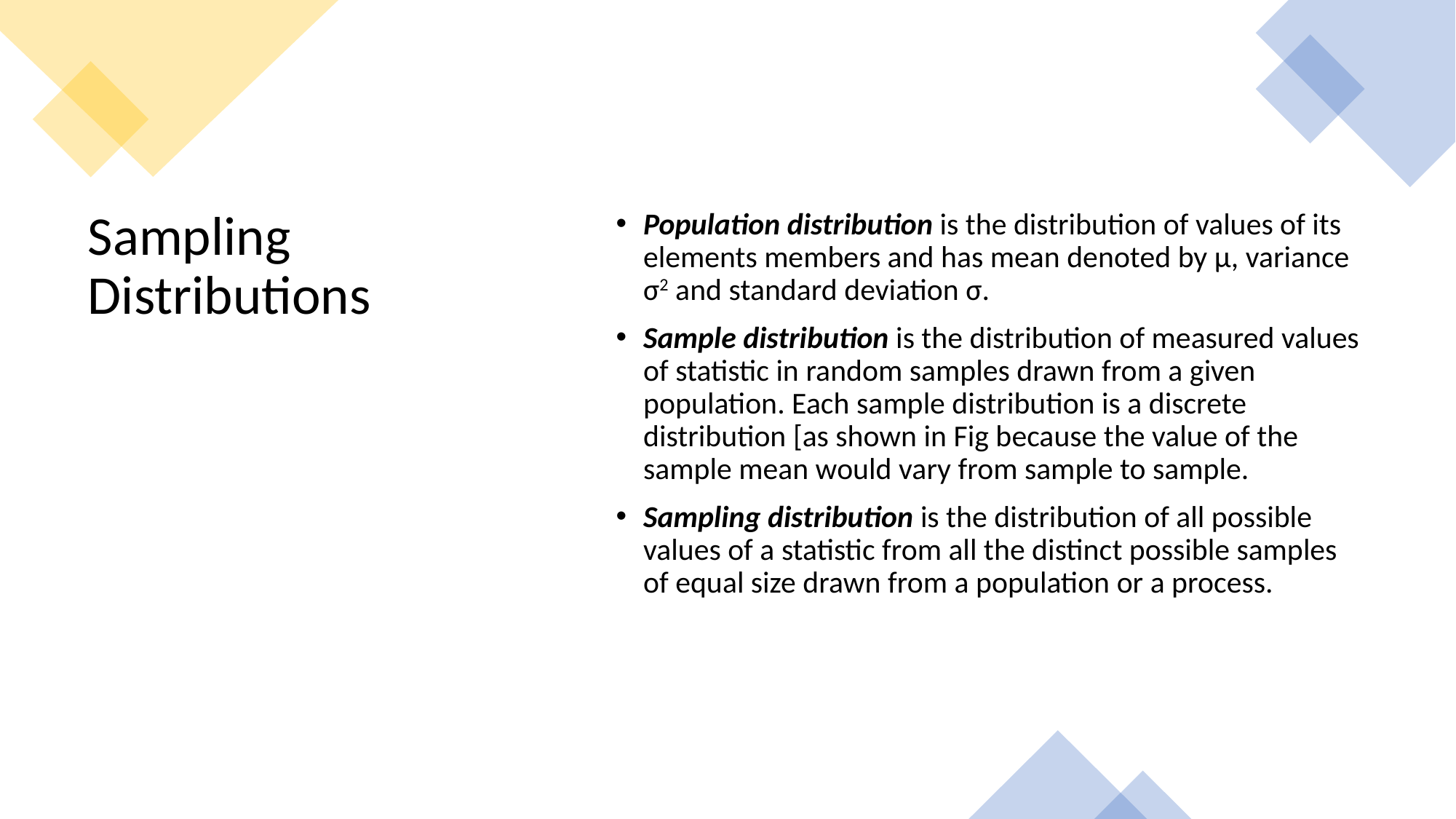

Population distribution is the distribution of values of its elements members and has mean denoted by μ, variance σ2 and standard deviation σ.
Sample distribution is the distribution of measured values of statistic in random samples drawn from a given population. Each sample distribution is a discrete distribution [as shown in Fig because the value of the sample mean would vary from sample to sample.
Sampling distribution is the distribution of all possible values of a statistic from all the distinct possible samples of equal size drawn from a population or a process.
# Sampling Distributions